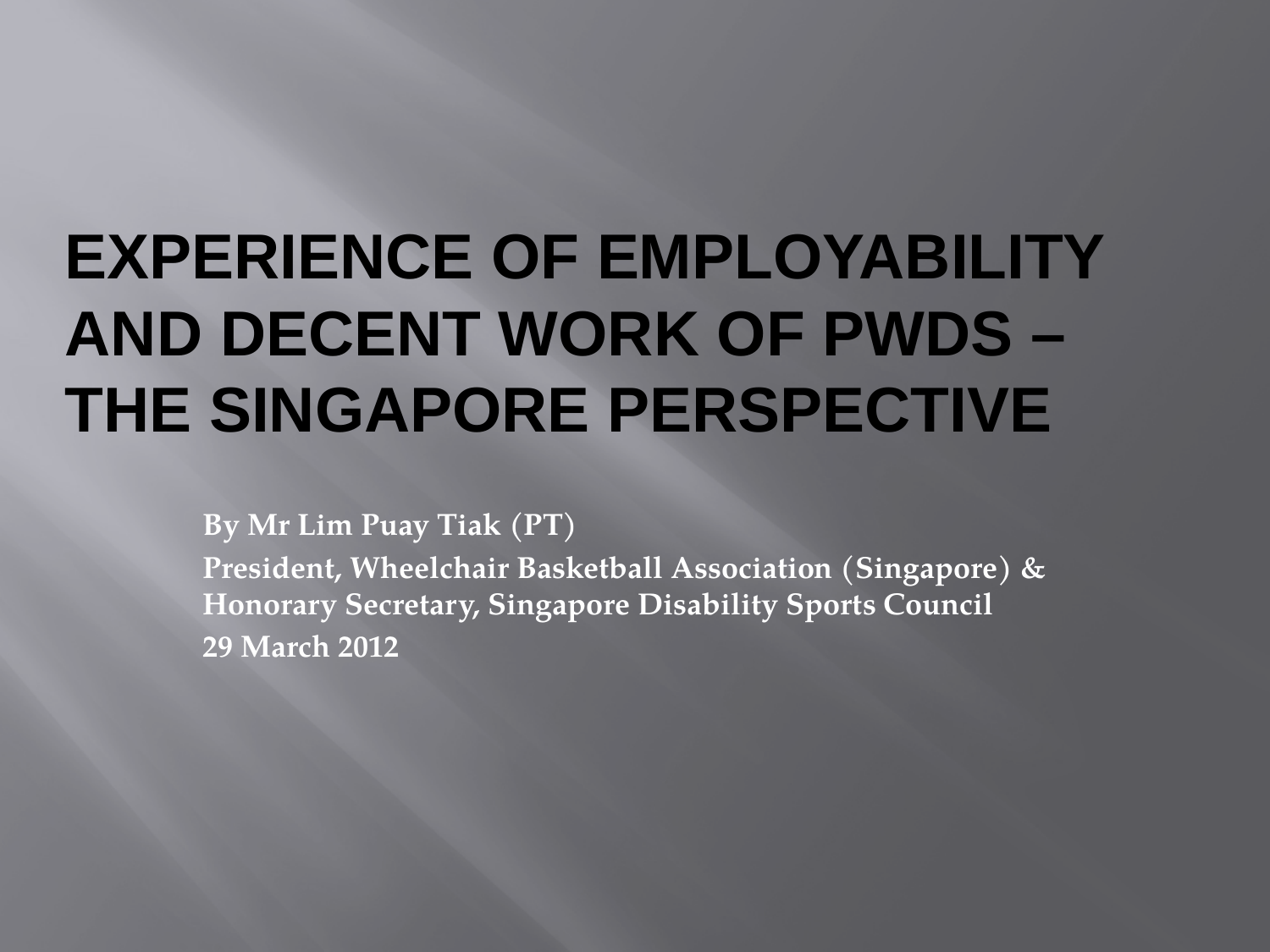

# EXPERIENCE OF EMPLOYABILITY AND DECENT WORK OF PWDs – THE SINGAPORE PERSPECTIVE

By Mr Lim Puay Tiak (PT)
President, Wheelchair Basketball Association (Singapore) & Honorary Secretary, Singapore Disability Sports Council
29 March 2012